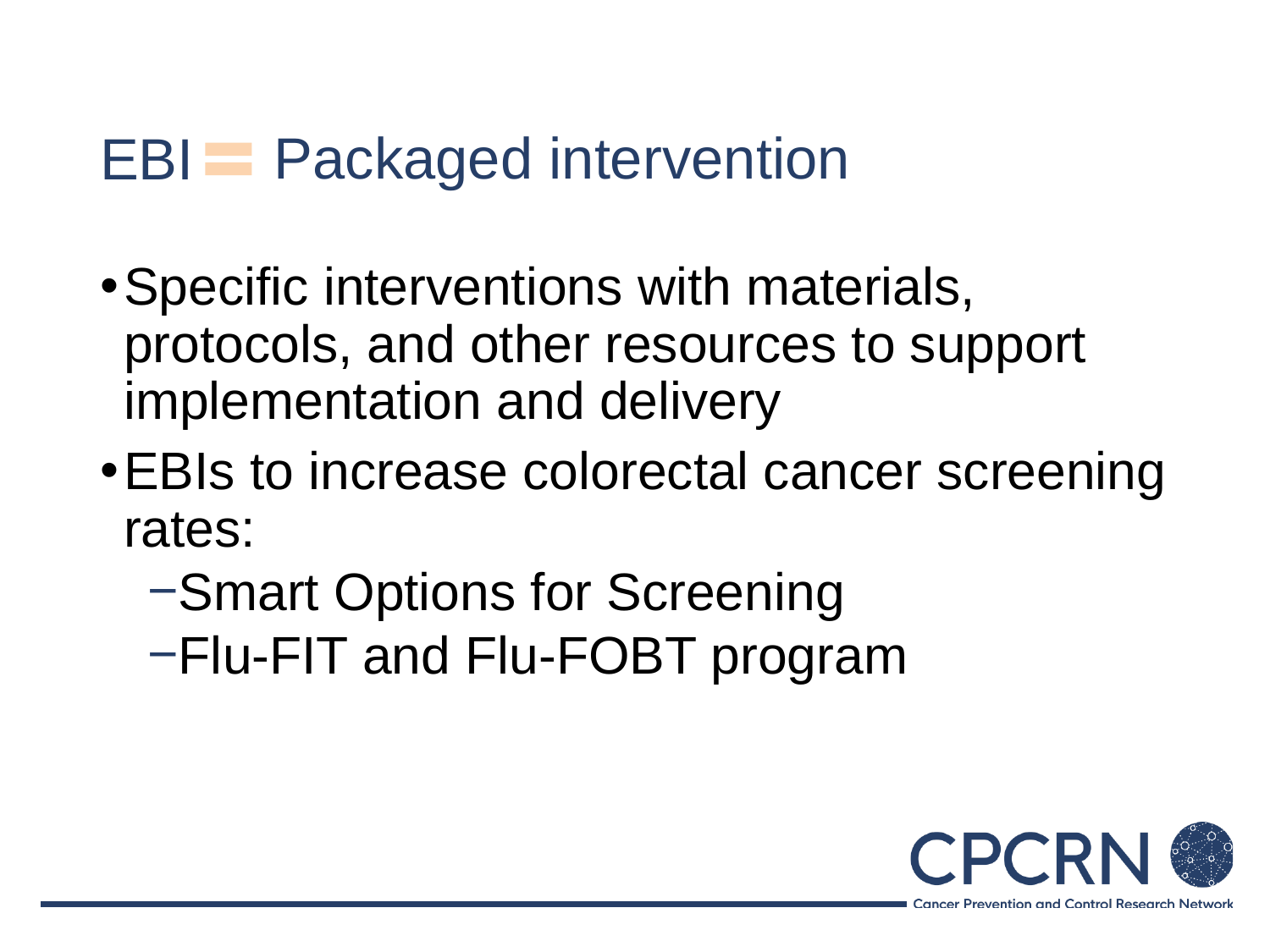

Packaged intervention
# EBI

Specific interventions with materials, protocols, and other resources to support implementation and delivery
EBIs to increase colorectal cancer screening rates:
Smart Options for Screening
Flu-FIT and Flu-FOBT program